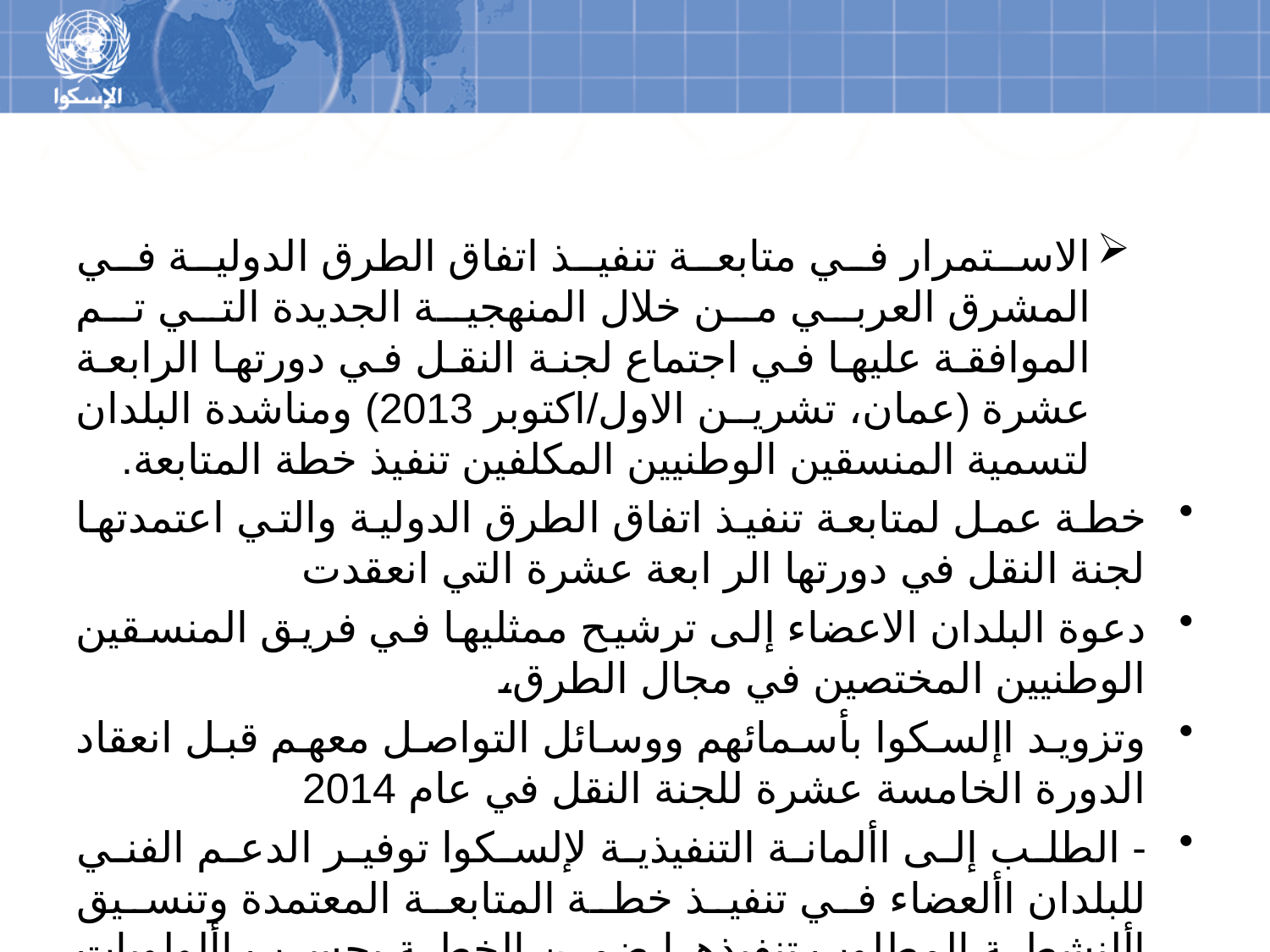

#
الاستمرار في متابعة تنفيذ اتفاق الطرق الدولية في المشرق العربي من خلال المنهجية الجديدة التي تم الموافقة عليها في اجتماع لجنة النقل في دورتها الرابعة عشرة (عمان، تشرين الاول/اكتوبر 2013) ومناشدة البلدان لتسمية المنسقين الوطنيين المكلفين تنفيذ خطة المتابعة.
خطة عمل لمتابعة تنفيذ اتفاق الطرق الدولية والتي اعتمدتها لجنة النقل في دورتها الر ابعة عشرة التي انعقدت
دعوة البلدان الاعضاء إلى ترشيح ممثليها في فريق المنسقين الوطنيين المختصين في مجال الطرق،
وتزويد اإلسكوا بأسمائهم ووسائل التواصل معهم قبل انعقاد الدورة الخامسة عشرة للجنة النقل في عام 2014
- الطلب إلى األمانة التنفيذية لإلسكوا توفير الدعم الفني للبلدان األعضاء في تنفيذ خطة المتابعة المعتمدة وتنسيق األنشطة المطلوب تنفيذها ضمن الخطة بحسب األولويات والموارد المالية المتاحة.